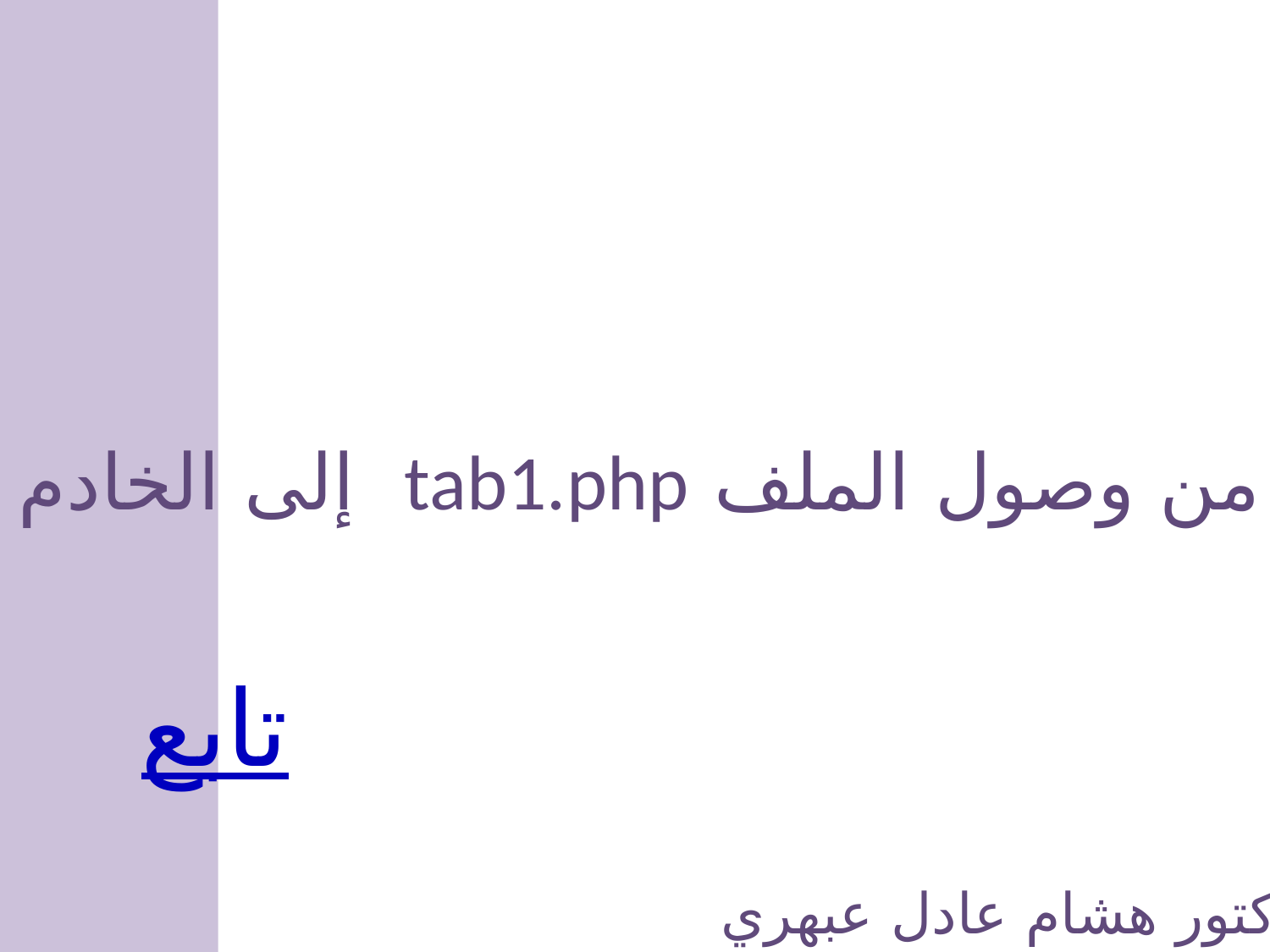

نتأكد من وصول الملف tab1.php  إلى الخادم www
تابع
الدكتور هشام عادل عبهري